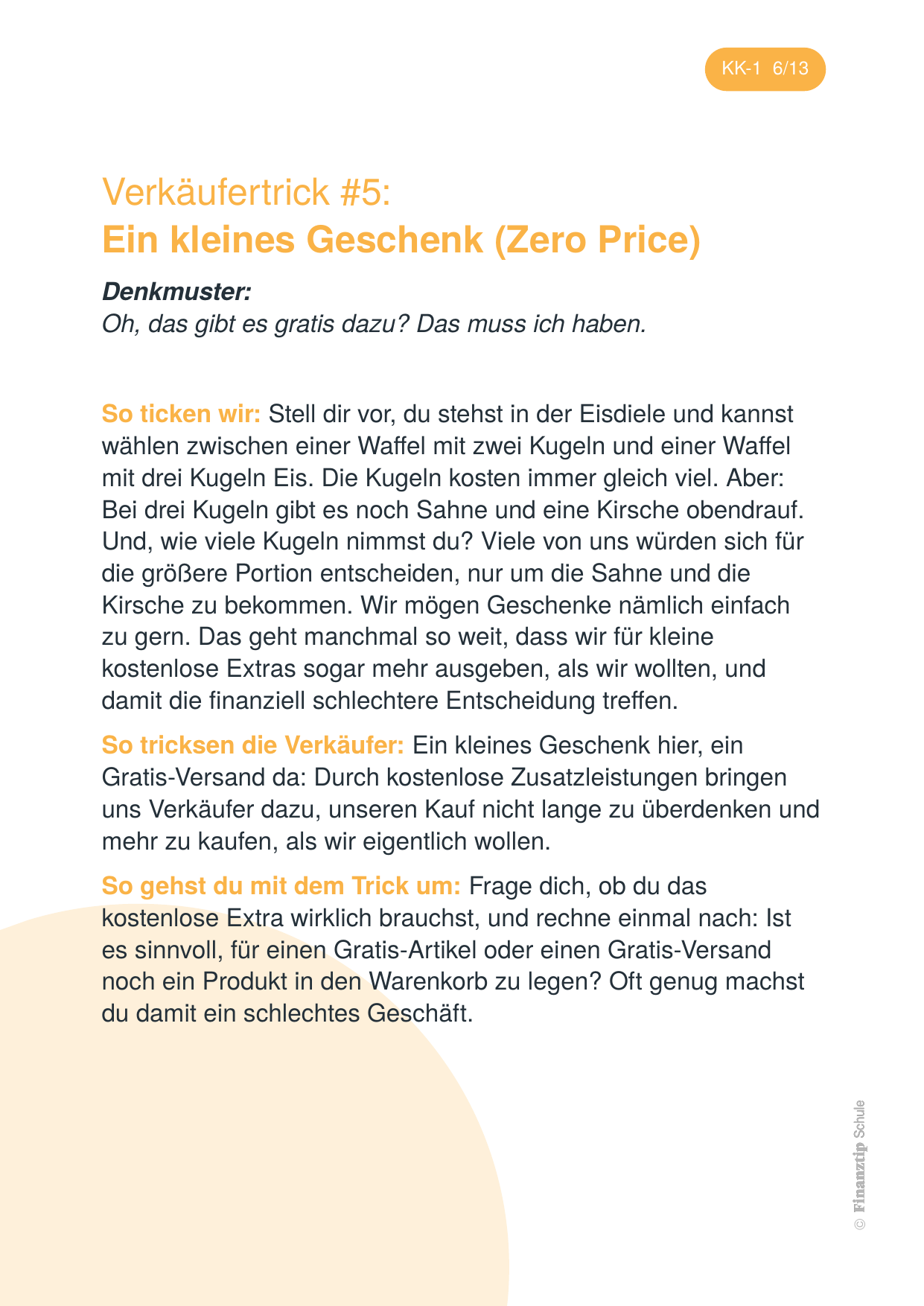

Verkäufertrick #5:
Ein kleines Geschenk (Zero Price)
Denkmuster:
Oh, das gibt es gratis dazu? Das muss ich haben.

So ticken wir: Stell dir vor, du stehst in der Eisdiele und kannst wählen zwischen einer Waffel mit zwei Kugeln und einer Waffel mit drei Kugeln Eis. Die Kugeln kosten immer gleich viel. Aber: Bei drei Kugeln gibt es noch Sahne und eine Kirsche obendrauf. Und, wie viele Kugeln nimmst du? Viele von uns würden sich für die größere Portion entscheiden, nur um die Sahne und die Kirsche zu bekommen. Wir mögen Geschenke nämlich einfach zu gern. Das geht manchmal so weit, dass wir für kleine kostenlose Extras sogar mehr ausgeben, als wir wollten, und damit die finanziell schlechtere Entscheidung treffen.
So tricksen die Verkäufer: Ein kleines Geschenk hier, ein Gratis-Versand da: Durch kostenlose Zusatzleistungen bringen uns Verkäufer dazu, unseren Kauf nicht lange zu überdenken und mehr zu kaufen, als wir eigentlich wollen.
So gehst du mit dem Trick um: Frage dich, ob du das kostenlose Extra wirklich brauchst, und rechne einmal nach: Ist es sinnvoll, für einen Gratis-Artikel oder einen Gratis-Versand noch ein Produkt in den Warenkorb zu legen? Oft genug machst du damit ein schlechtes Geschäft.